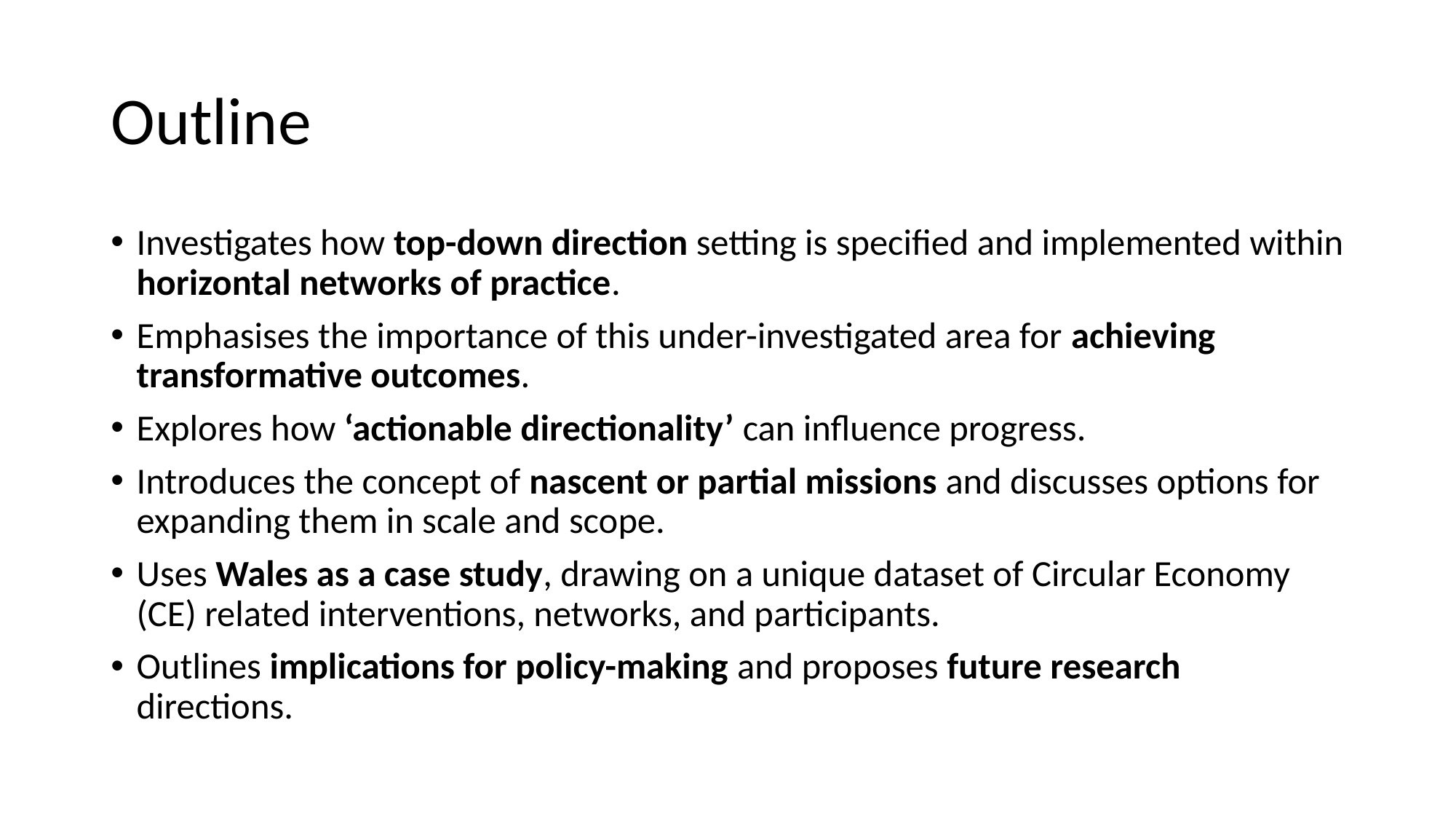

# Outline
Investigates how top-down direction setting is specified and implemented within horizontal networks of practice.
Emphasises the importance of this under-investigated area for achieving transformative outcomes.
Explores how ‘actionable directionality’ can influence progress.
Introduces the concept of nascent or partial missions and discusses options for expanding them in scale and scope.
Uses Wales as a case study, drawing on a unique dataset of Circular Economy (CE) related interventions, networks, and participants.
Outlines implications for policy-making and proposes future research directions.